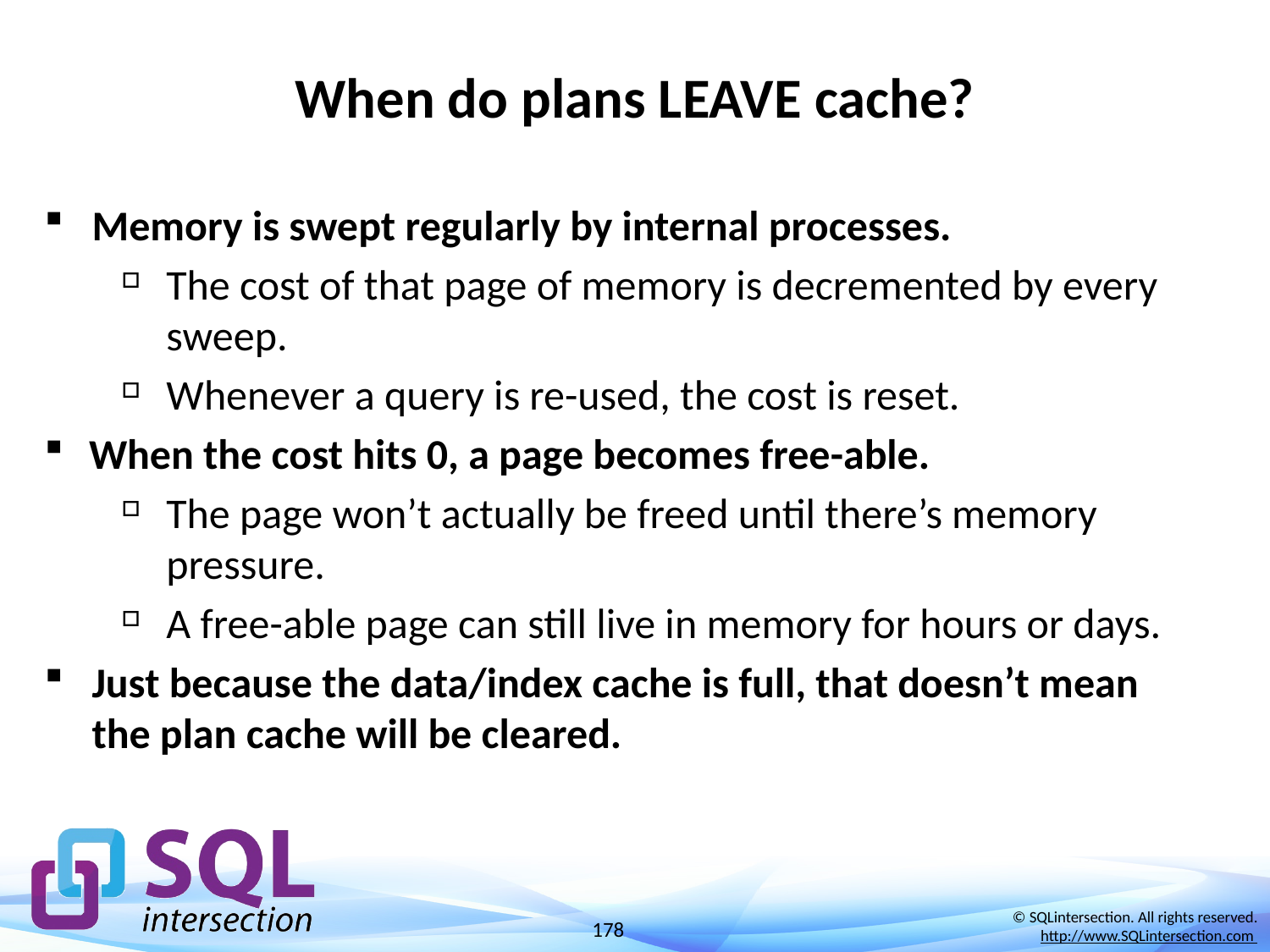

# When do plans LEAVE cache?
Memory is swept regularly by internal processes.
The cost of that page of memory is decremented by every sweep.
Whenever a query is re-used, the cost is reset.
When the cost hits 0, a page becomes free-able.
The page won’t actually be freed until there’s memory pressure.
A free-able page can still live in memory for hours or days.
Just because the data/index cache is full, that doesn’t mean the plan cache will be cleared.